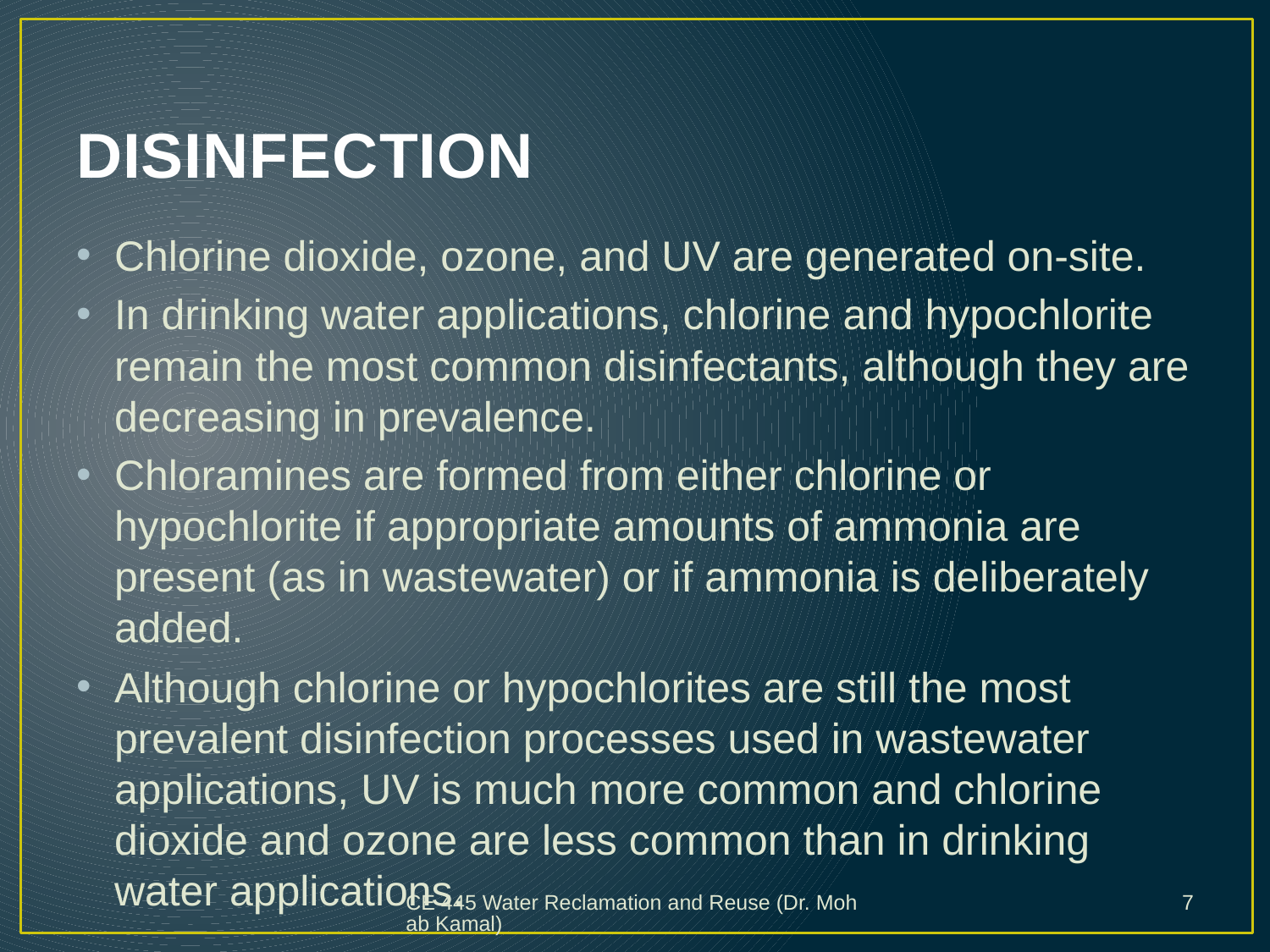

# DISINFECTION
Chlorine dioxide, ozone, and UV are generated on-site.
In drinking water applications, chlorine and hypochlorite remain the most common disinfectants, although they are decreasing in prevalence.
Chloramines are formed from either chlorine or hypochlorite if appropriate amounts of ammonia are present (as in wastewater) or if ammonia is deliberately added.
Although chlorine or hypochlorites are still the most prevalent disinfection processes used in wastewater applications, UV is much more common and chlorine dioxide and ozone are less common than in drinking water applications.
CE 445 Water Reclamation and Reuse (Dr. Mohab Kamal)
7